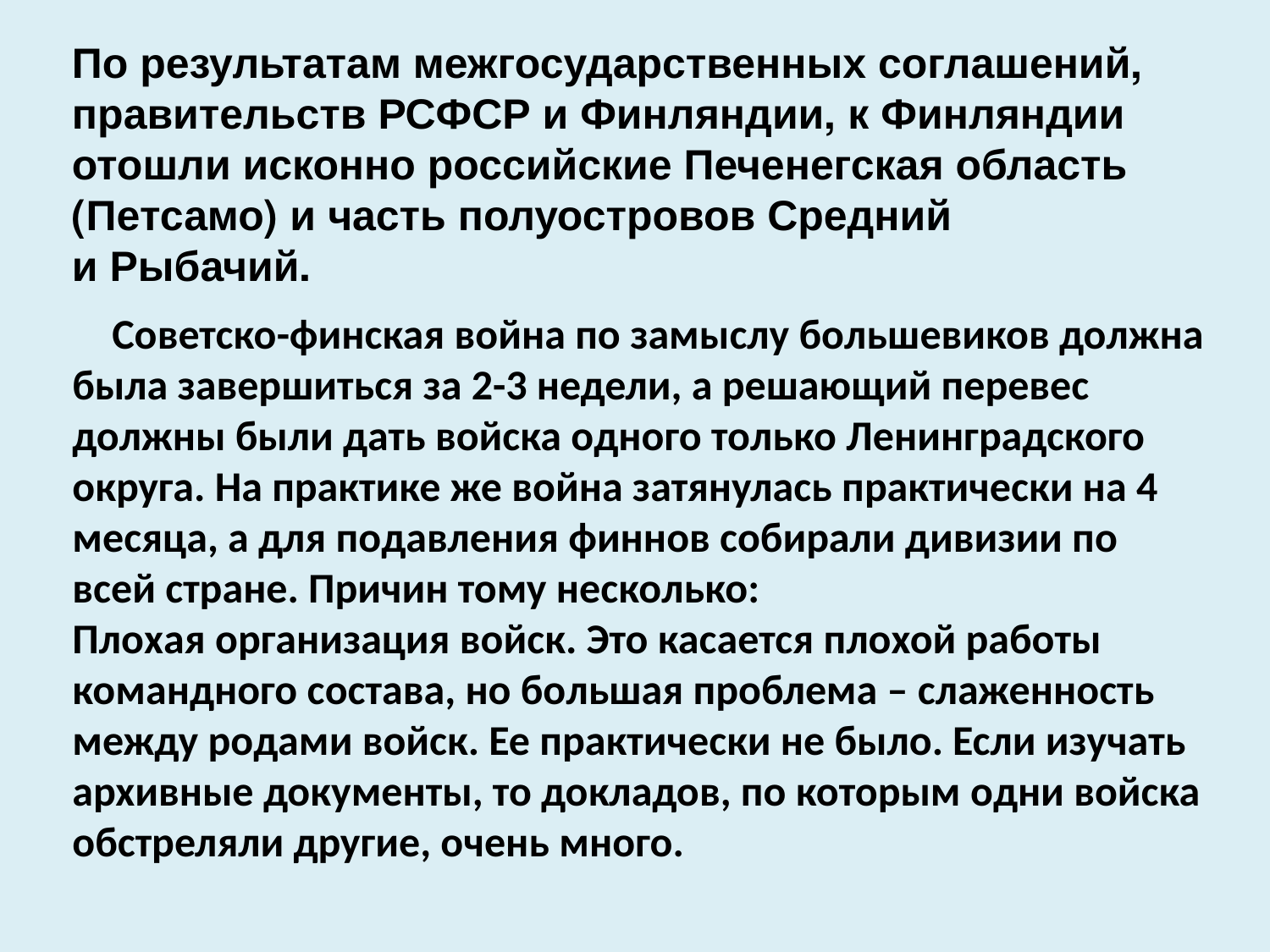

По результатам межгосударственных соглашений, правительств РСФСР и Финляндии, к Финляндии отошли исконно российские Печенегская область (Петсамо) и часть полуостровов Средний
и Рыбачий.
Советско-финская война по замыслу большевиков должна была завершиться за 2-3 недели, а решающий перевес должны были дать войска одного только Ленинградского округа. На практике же война затянулась практически на 4 месяца, а для подавления финнов собирали дивизии по всей стране. Причин тому несколько:
Плохая организация войск. Это касается плохой работы командного состава, но большая проблема – слаженность между родами войск. Ее практически не было. Если изучать архивные документы, то докладов, по которым одни войска обстреляли другие, очень много.